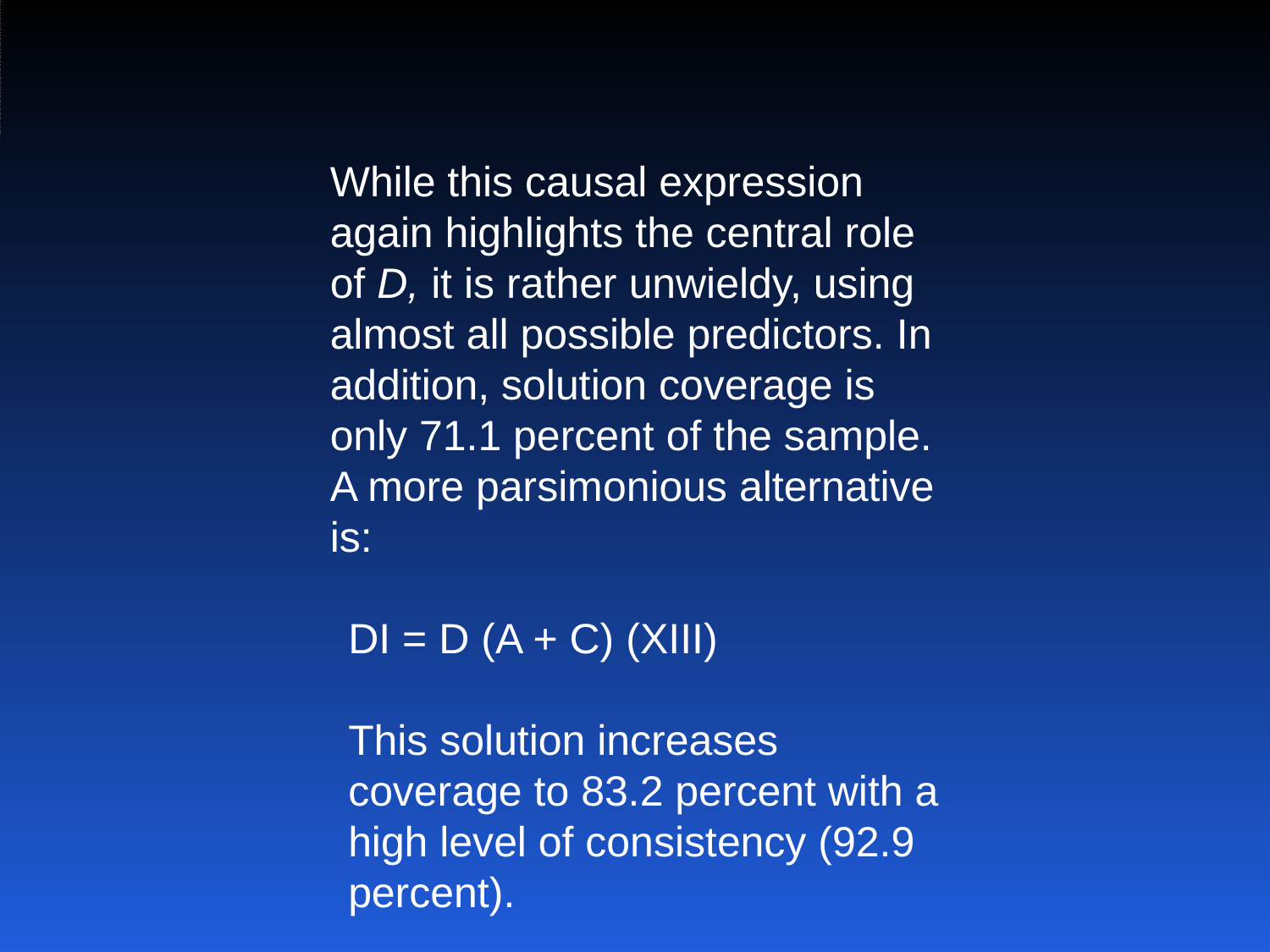

# While this causal expression again highlights the central role of D, it is ra...
While this causal expression again highlights the central role of D, it is rather unwieldy, using almost all possible predictors. In addition, solution coverage is only 71.1 percent of the sample. A more parsimonious alternative is:

DI = D (A + C) (XIII)

This solution increases coverage to 83.2 percent with a high level of consistency (92.9 percent).